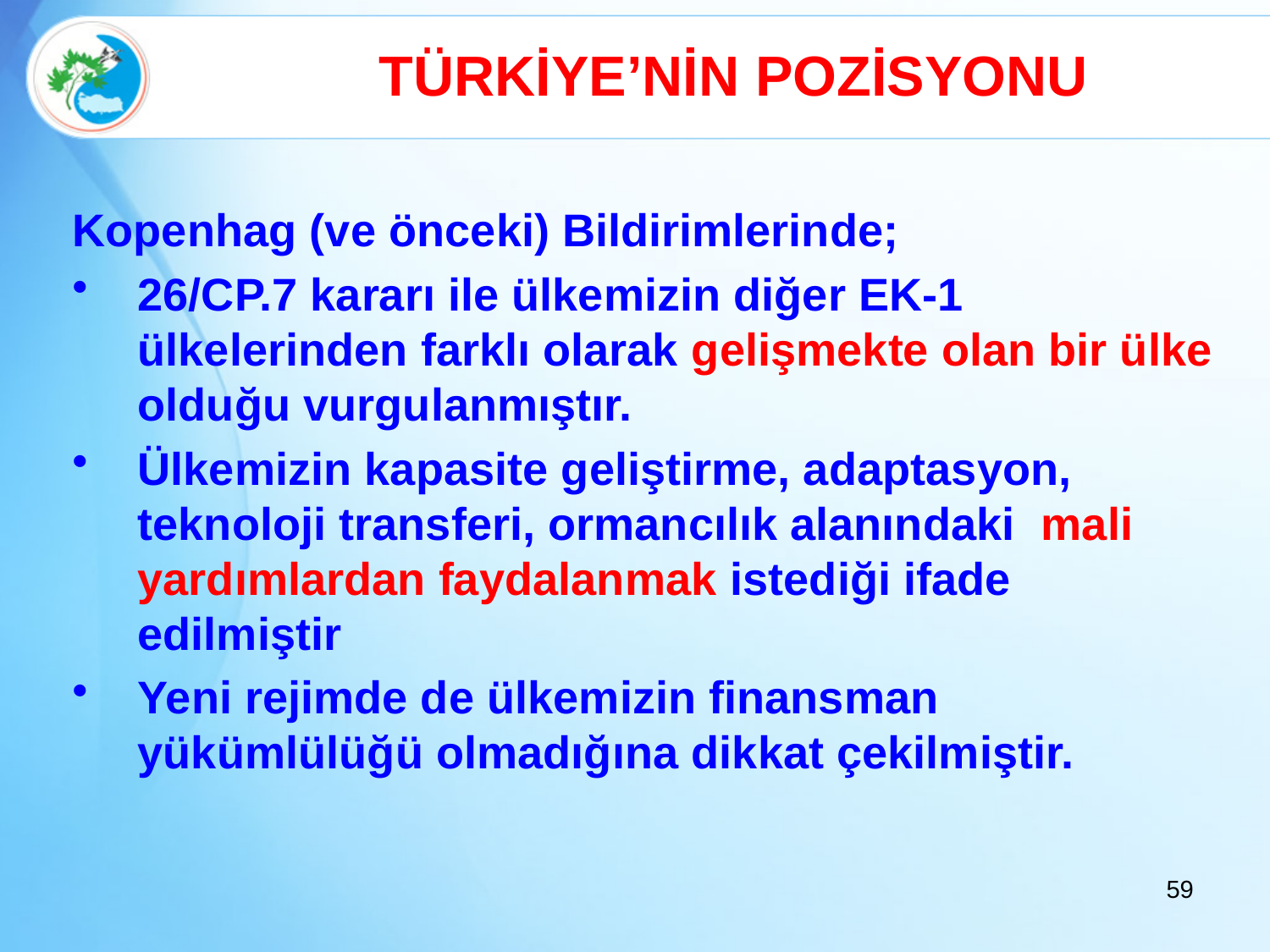

TÜRKİYE’NİN POZİSYONU
Kopenhag (ve önceki) Bildirimlerinde;
26/CP.7 kararı ile ülkemizin diğer EK-1 ülkelerinden farklı olarak gelişmekte olan bir ülke olduğu vurgulanmıştır.
Ülkemizin kapasite geliştirme, adaptasyon, teknoloji transferi, ormancılık alanındaki  mali yardımlardan faydalanmak istediği ifade edilmiştir
Yeni rejimde de ülkemizin finansman yükümlülüğü olmadığına dikkat çekilmiştir.
59